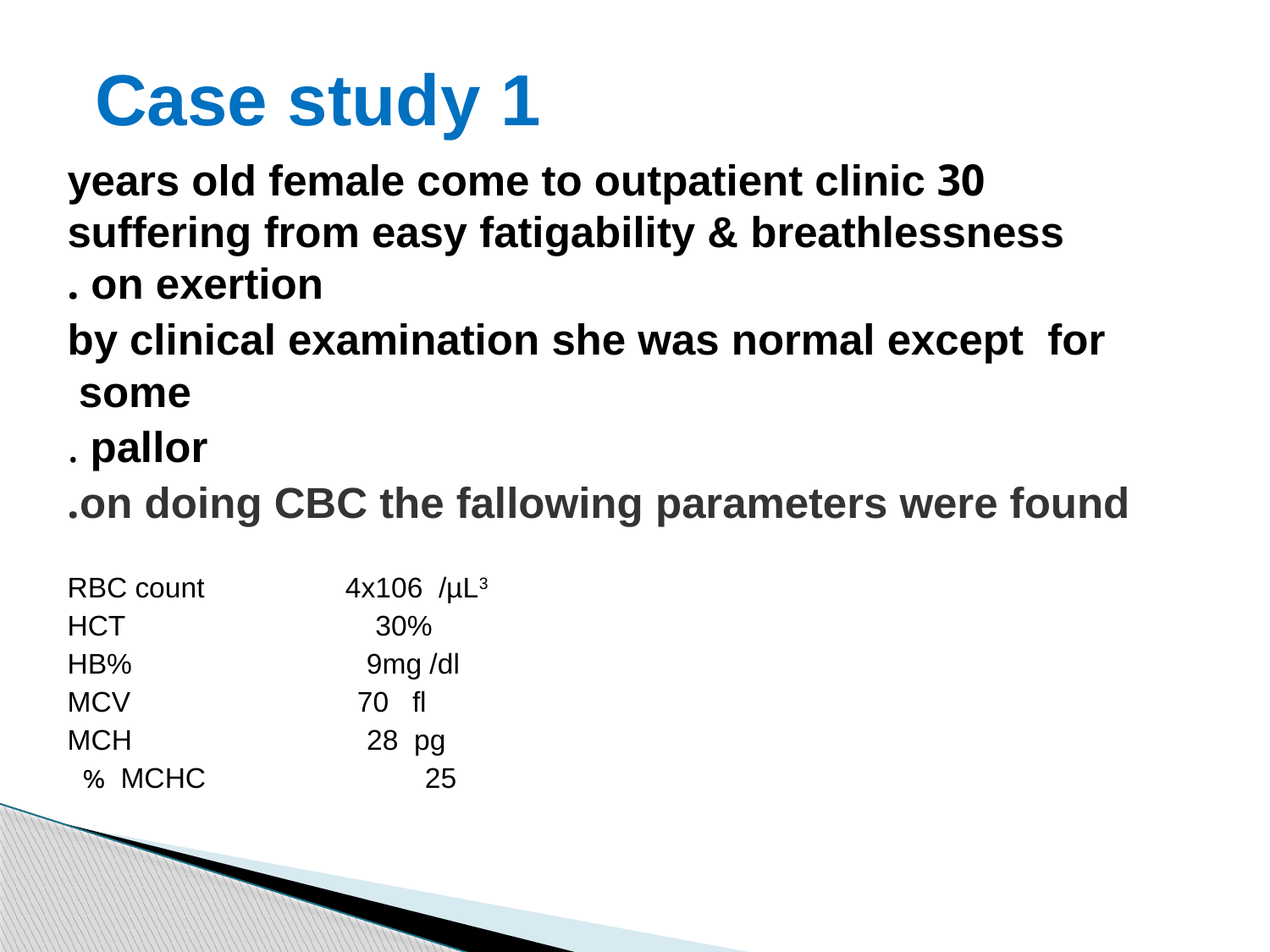

# Case study 1
30 years old female come to outpatient clinic suffering from easy fatigability & breathlessness  on exertion .
by clinical examination she was normal except  for some
pallor .
on doing CBC the fallowing parameters were found.

RBC count                  4x106  /µL3
HCT                                30%
HB%                              9mg /dl
MCV                             70   fl
MCH                              28  pg
MCHC                            25  %